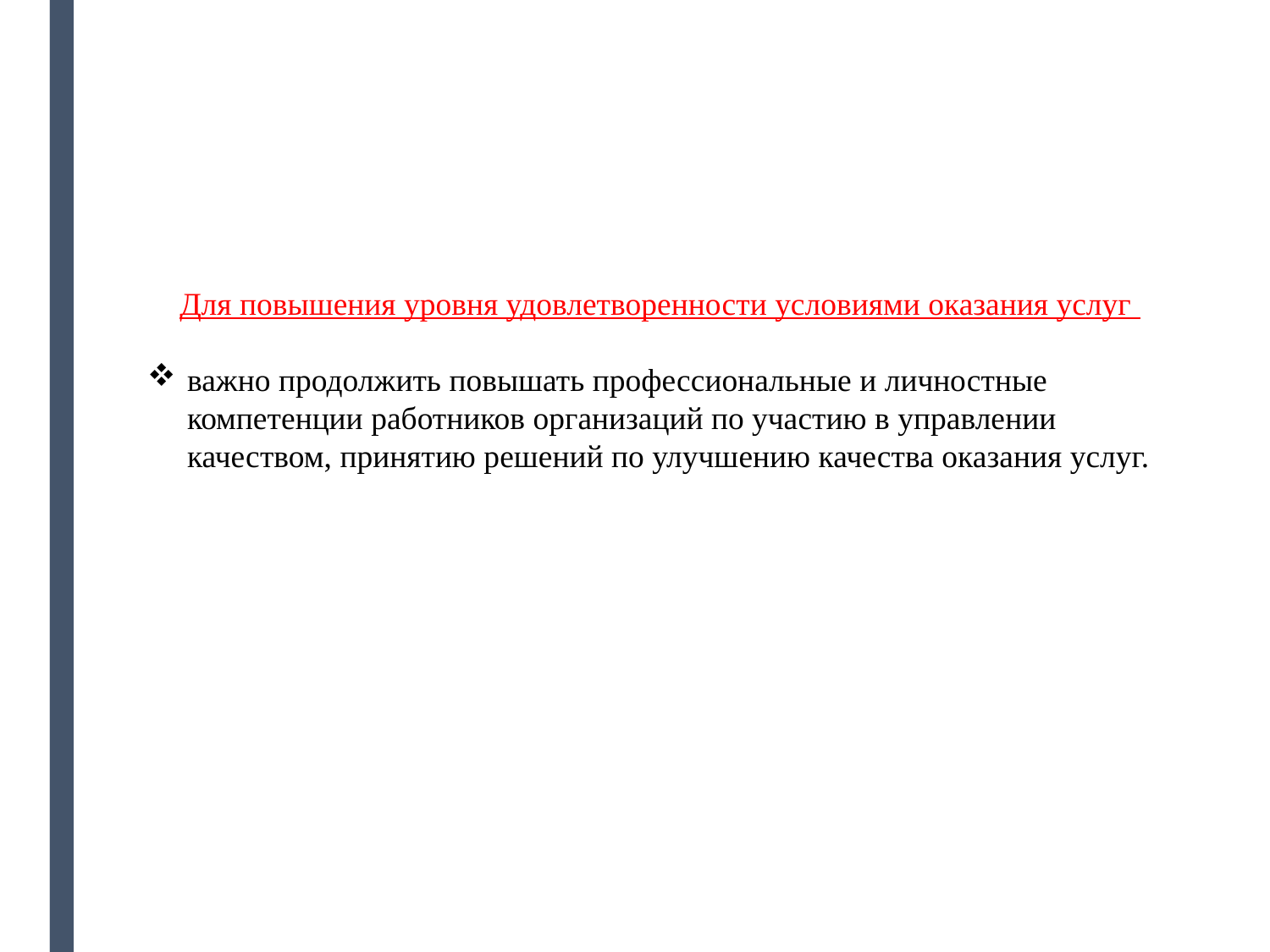

Для повышения уровня удовлетворенности условиями оказания услуг

важно продолжить повышать профессиональные и личностные компетенции работников организаций по участию в управлении качеством, принятию решений по улучшению качества оказания услуг.